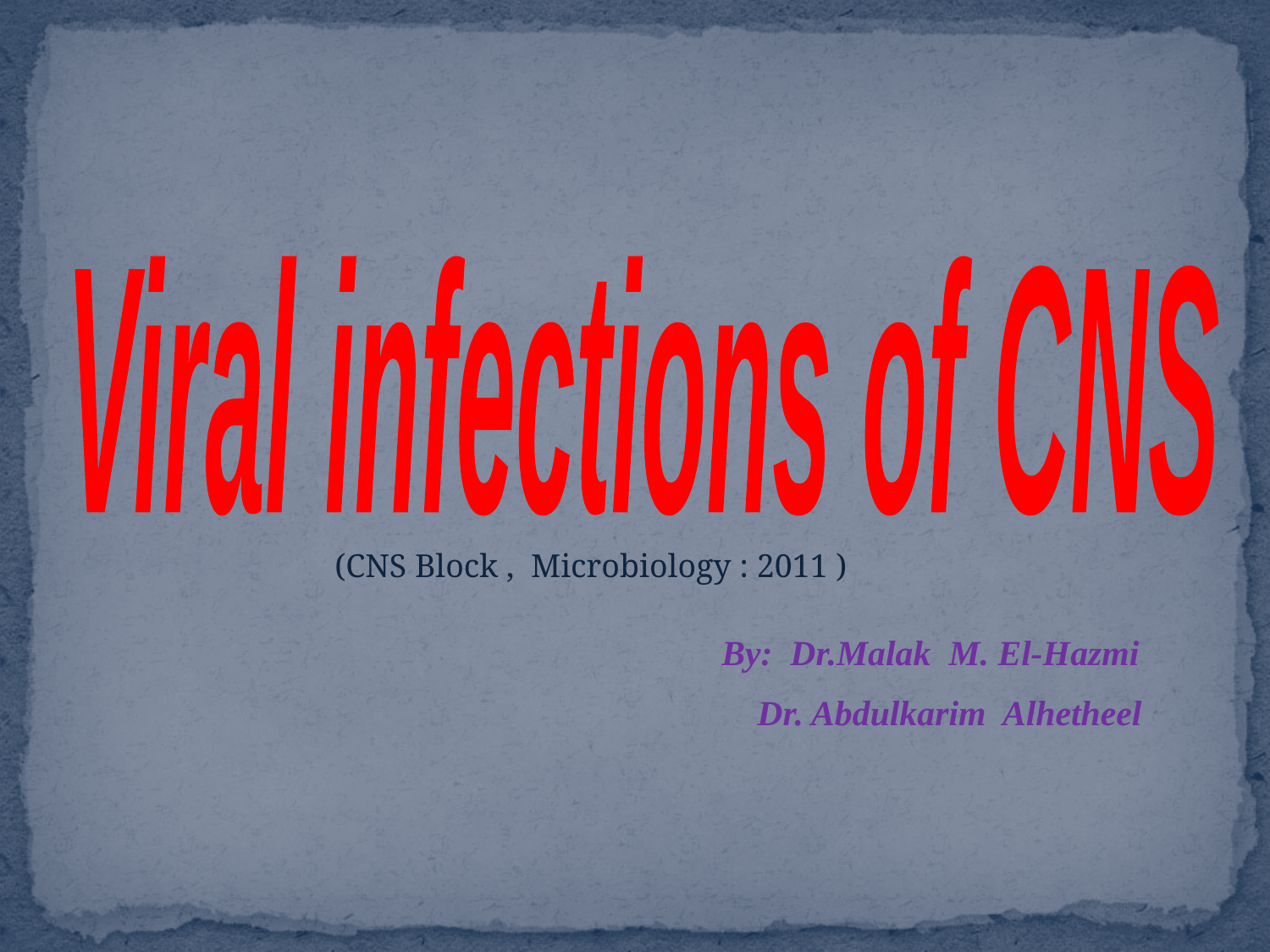

Viral infections of CNS
 (CNS Block ,  Microbiology : 2011 )
By:  Dr.Malak  M. El-Hazmi
    Dr. Abdulkarim  Alhetheel